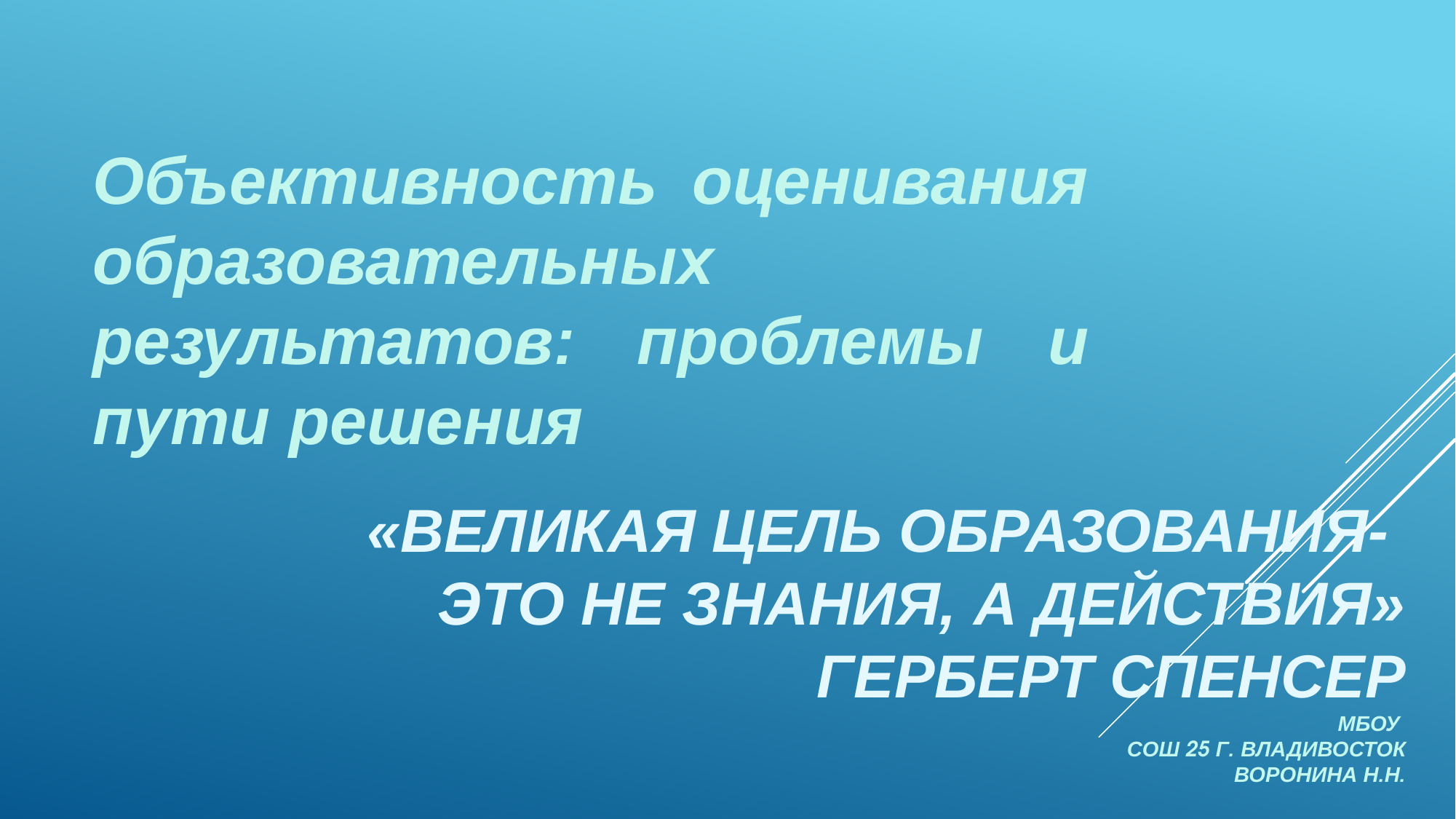

Объективность оценивания образовательных результатов: проблемы и пути решения
# «Великая цель образования- это не знания, а действия» Герберт Спенсер МБОУ СОШ 25 г. Владивосток Воронина Н.Н.